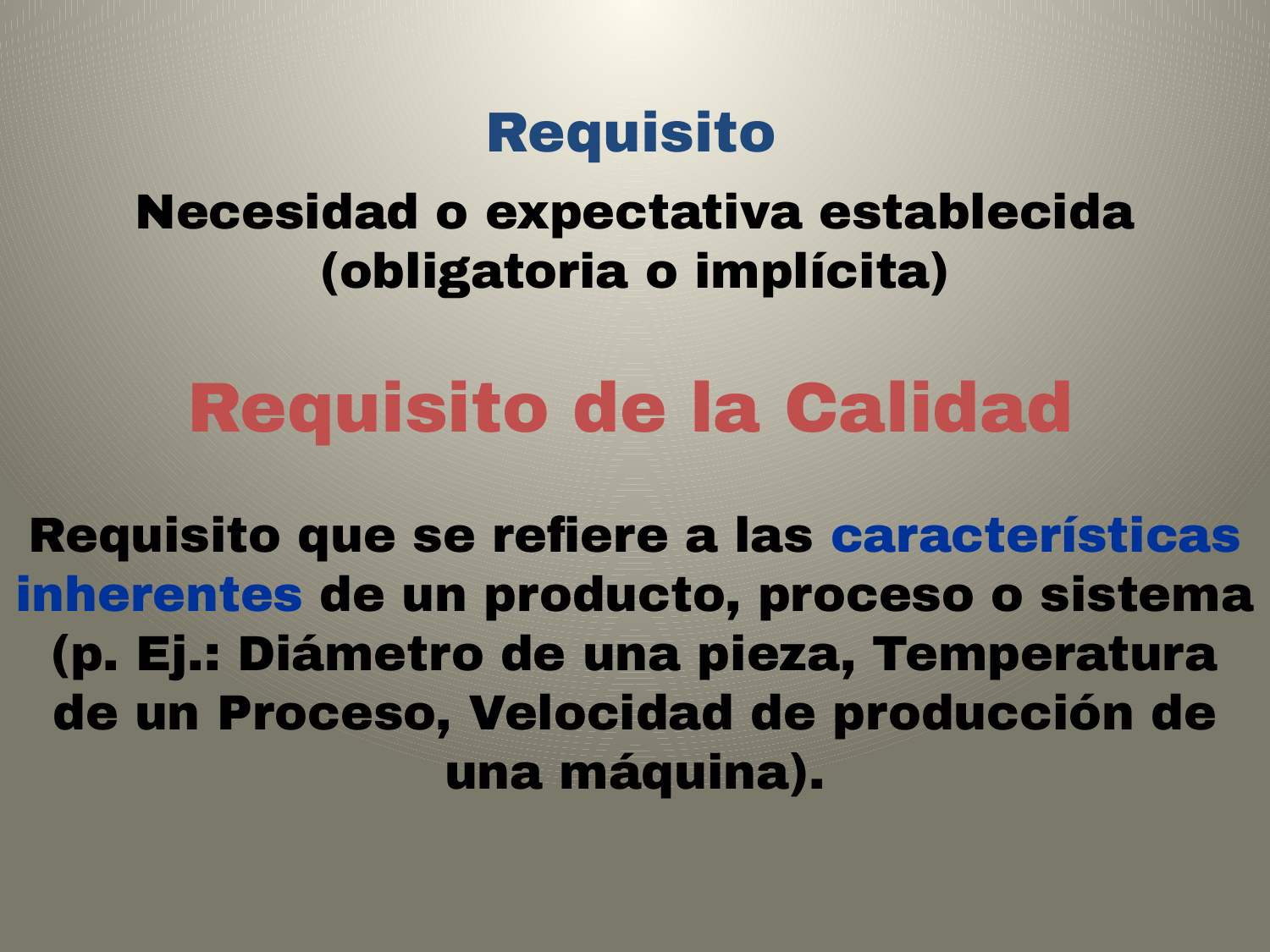

Requisito
Necesidad o expectativa establecida (obligatoria o implícita)
Requisito de la Calidad
Requisito que se refiere a las características inherentes de un producto, proceso o sistema (p. Ej.: Diámetro de una pieza, Temperatura de un Proceso, Velocidad de producción de una máquina).